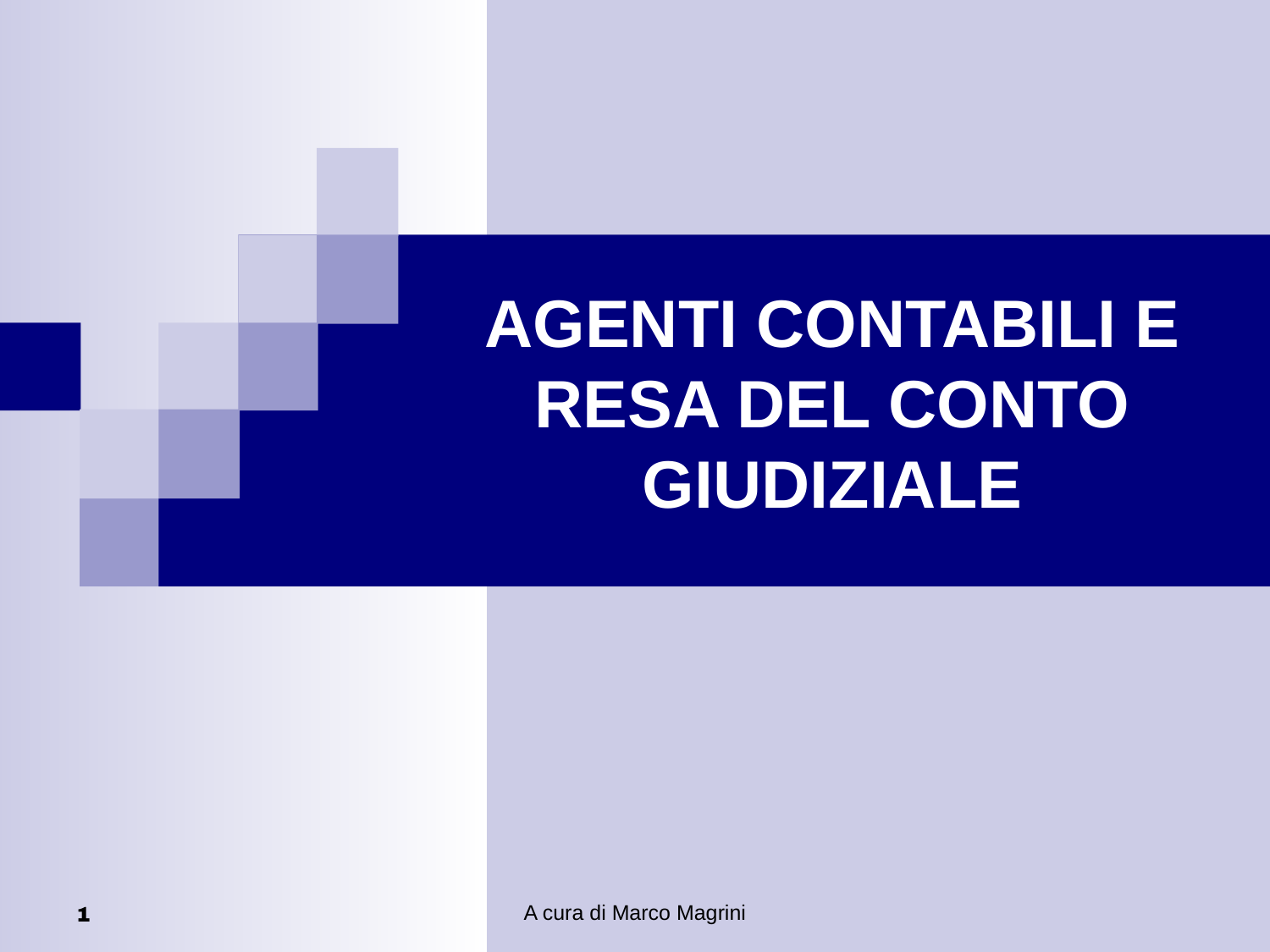

# AGENTI CONTABILI E RESA DEL CONTO GIUDIZIALE
1
A cura di Marco Magrini